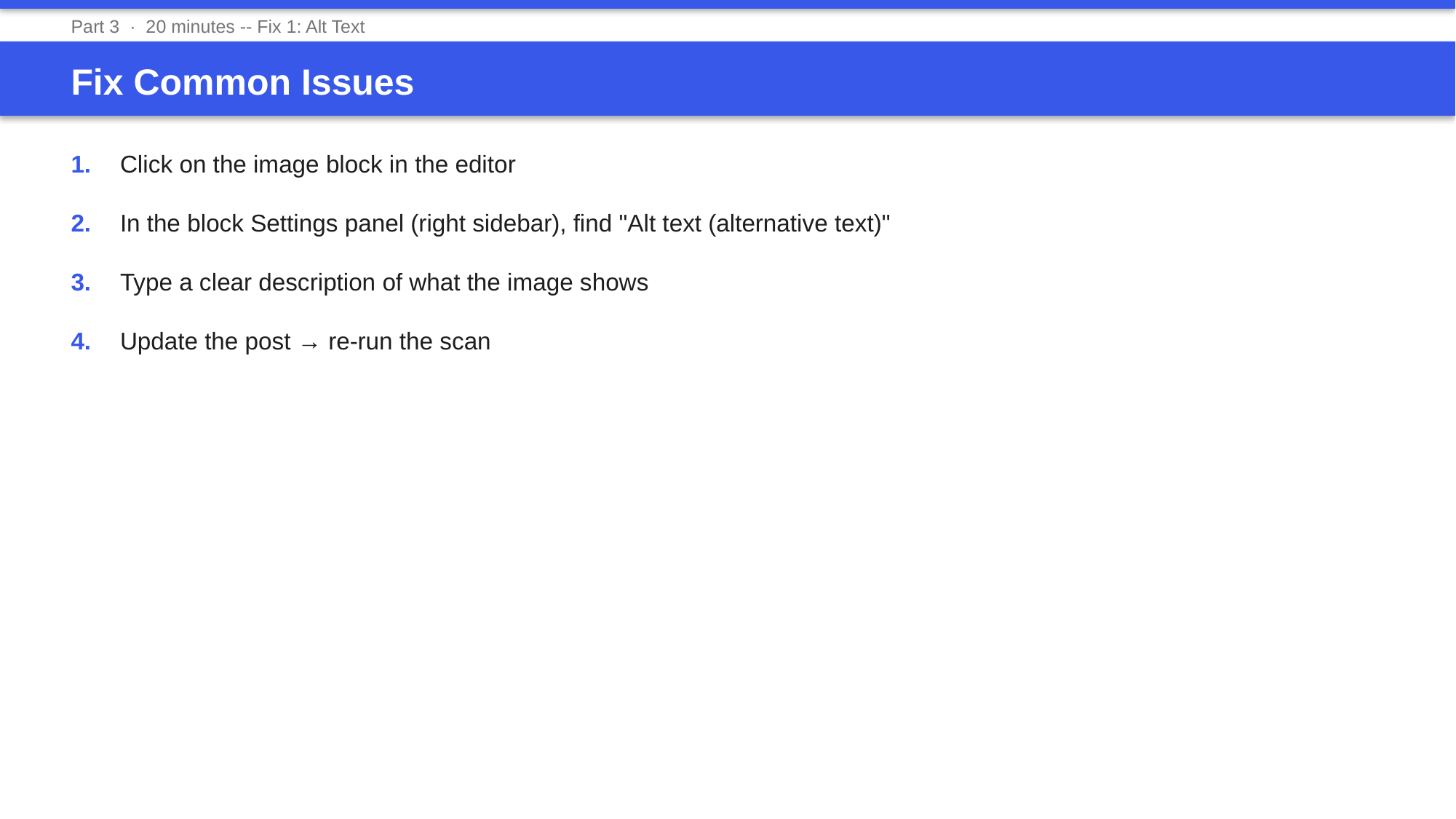

Part 3  ·  20 minutes -- Fix 1: Alt Text

Fix Common Issues
1.	Click on the image block in the editor
2.	In the block Settings panel (right sidebar), find "Alt text (alternative text)"
3.	Type a clear description of what the image shows
4.	Update the post → re-run the scan